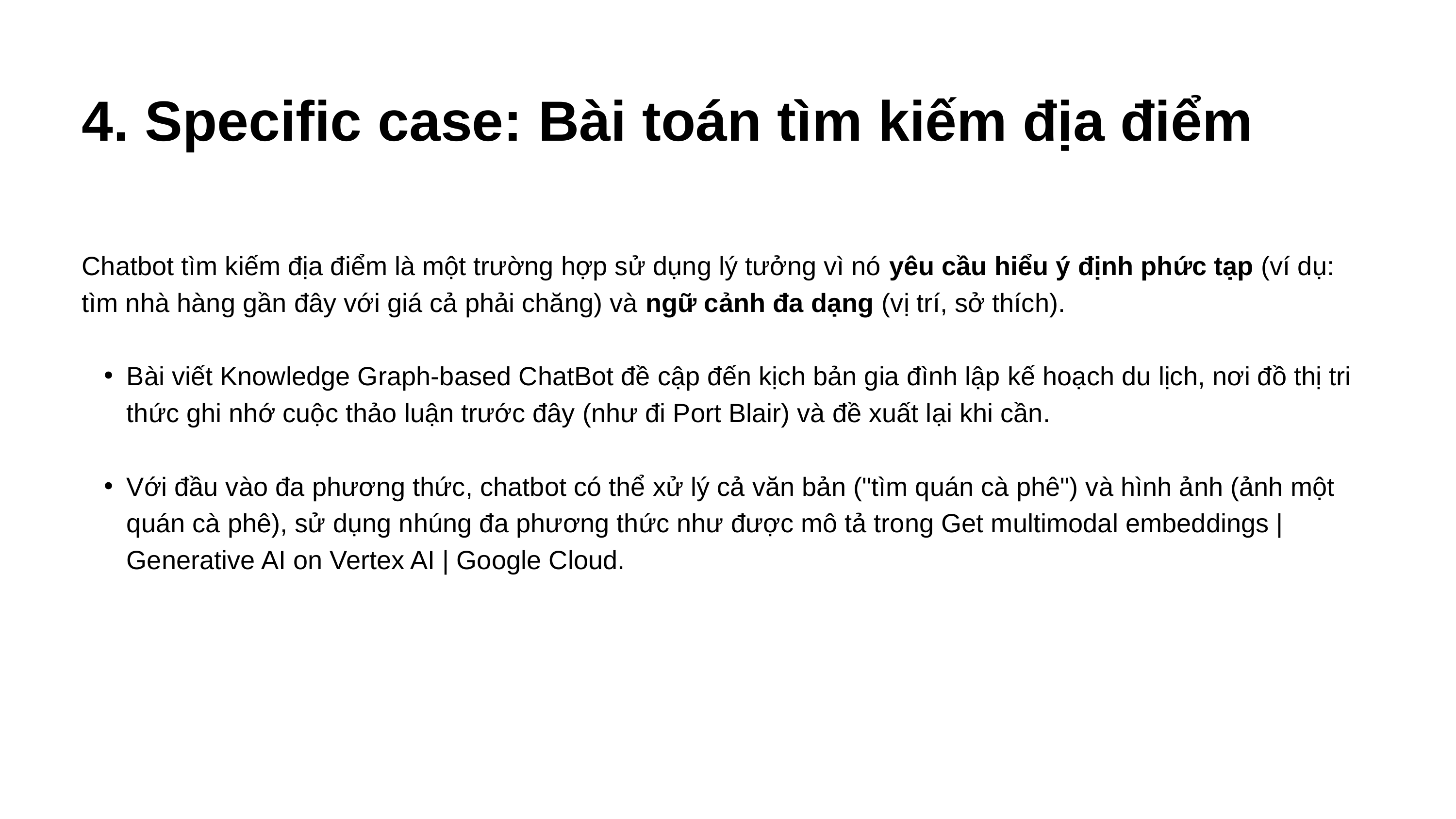

4. Specific case: Bài toán tìm kiếm địa điểm
Chatbot tìm kiếm địa điểm là một trường hợp sử dụng lý tưởng vì nó yêu cầu hiểu ý định phức tạp (ví dụ: tìm nhà hàng gần đây với giá cả phải chăng) và ngữ cảnh đa dạng (vị trí, sở thích).

Bài viết Knowledge Graph-based ChatBot đề cập đến kịch bản gia đình lập kế hoạch du lịch, nơi đồ thị tri thức ghi nhớ cuộc thảo luận trước đây (như đi Port Blair) và đề xuất lại khi cần.

Với đầu vào đa phương thức, chatbot có thể xử lý cả văn bản ("tìm quán cà phê") và hình ảnh (ảnh một quán cà phê), sử dụng nhúng đa phương thức như được mô tả trong Get multimodal embeddings | Generative AI on Vertex AI | Google Cloud.